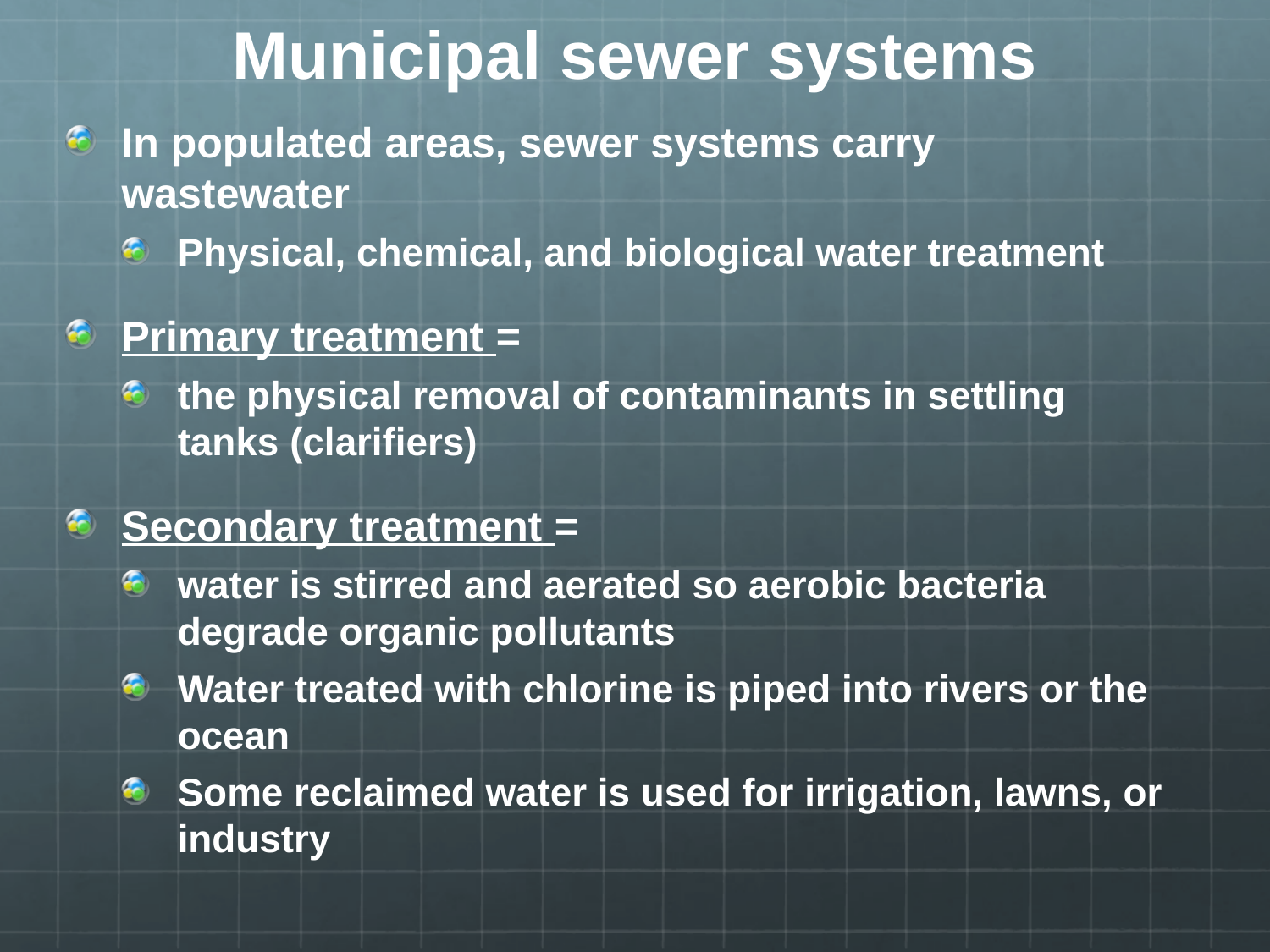

# Municipal sewer systems
In populated areas, sewer systems carry wastewater
Physical, chemical, and biological water treatment
Primary treatment =
the physical removal of contaminants in settling tanks (clarifiers)
Secondary treatment =
water is stirred and aerated so aerobic bacteria degrade organic pollutants
Water treated with chlorine is piped into rivers or the ocean
Some reclaimed water is used for irrigation, lawns, or industry